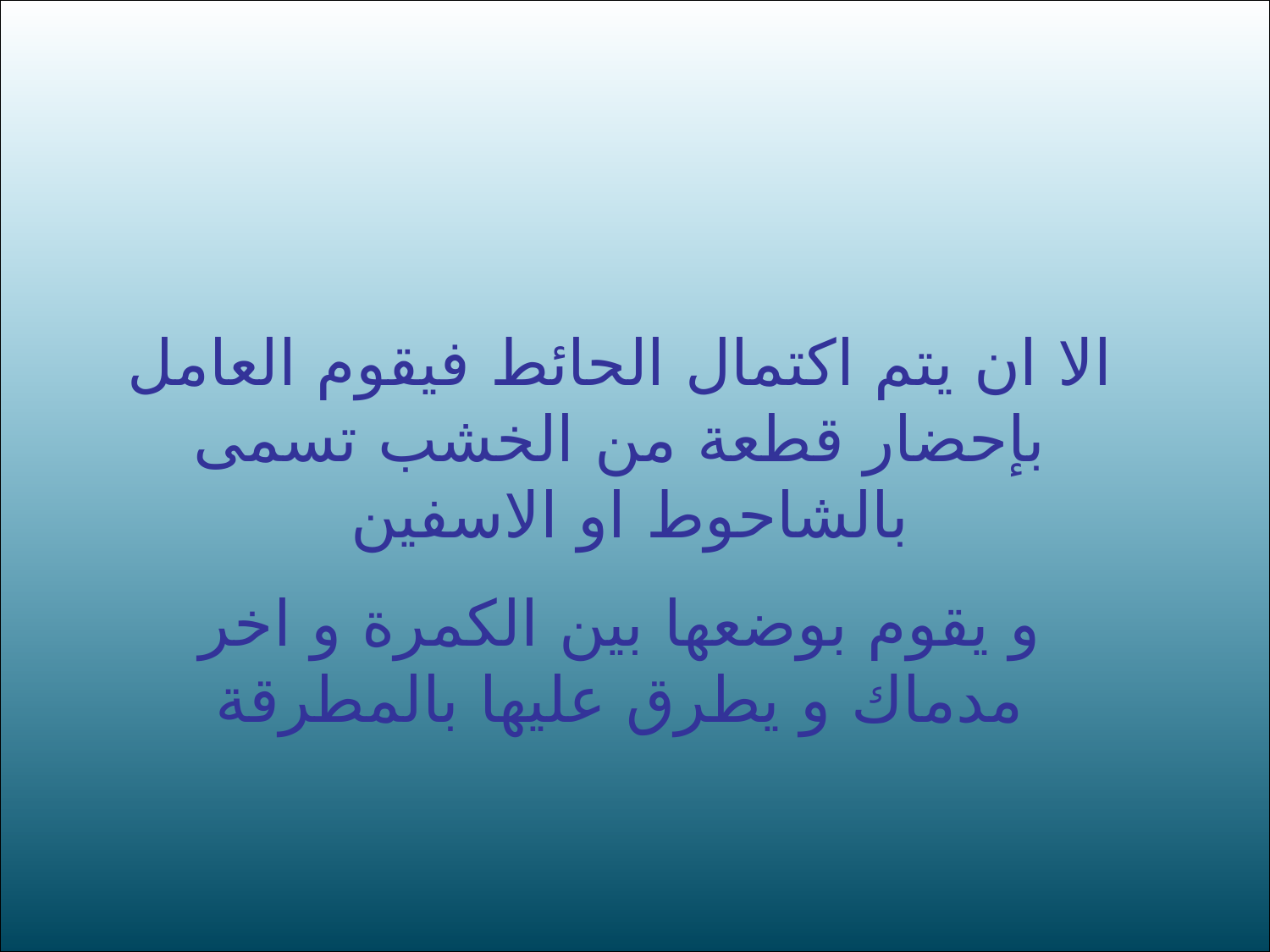

الا ان يتم اكتمال الحائط فيقوم العامل بإحضار قطعة من الخشب تسمى بالشاحوط او الاسفين
و يقوم بوضعها بين الكمرة و اخر مدماك و يطرق عليها بالمطرقة